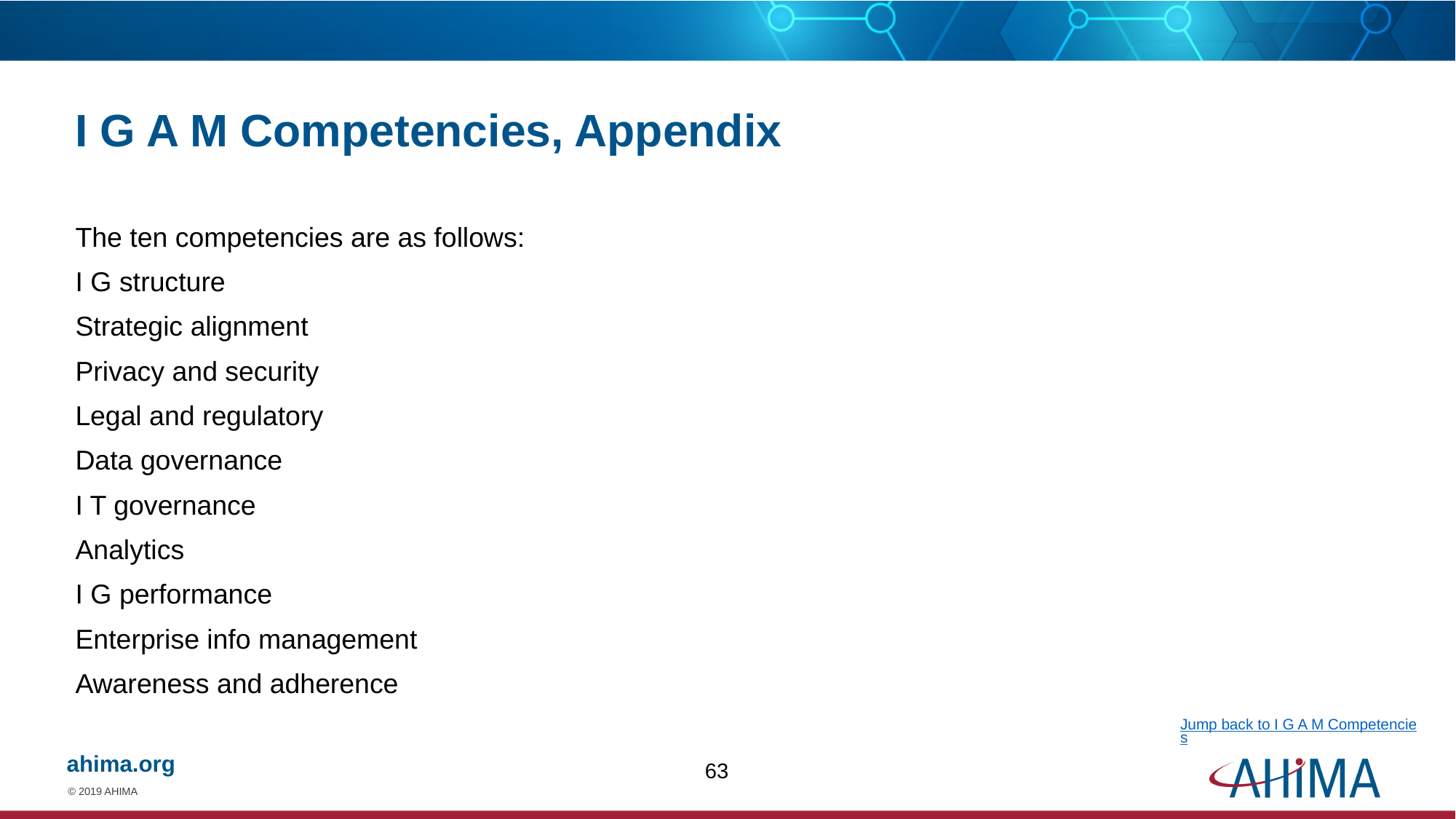

# I G A M Competencies, Appendix
The ten competencies are as follows:
I G structure
Strategic alignment
Privacy and security
Legal and regulatory
Data governance
I T governance
Analytics
I G performance
Enterprise info management
Awareness and adherence
Jump back to I G A M Competencies